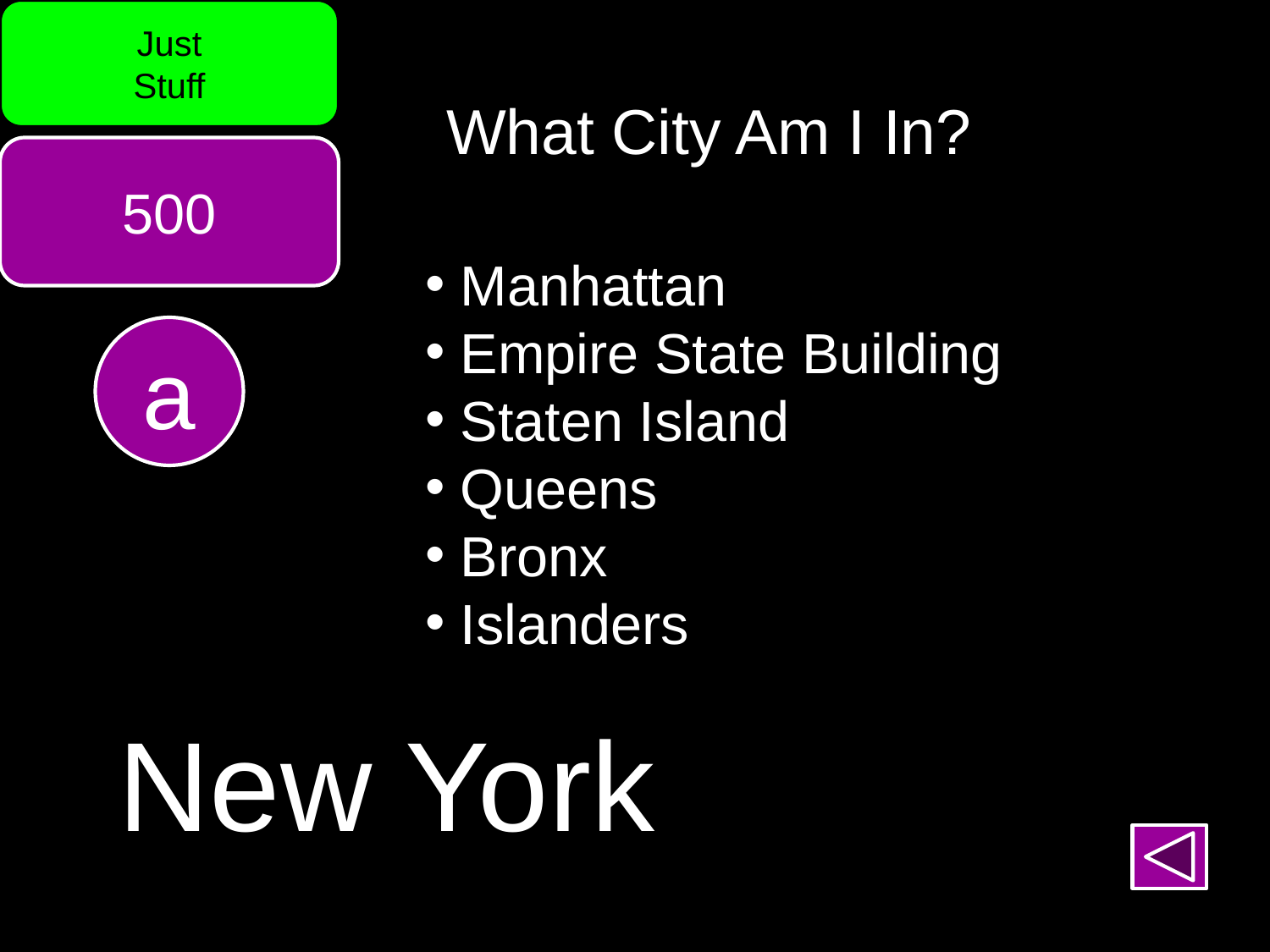

Just
Stuff
What City Am I In?
500
 Manhattan
 Empire State Building
 Staten Island
 Queens
 Bronx
 Islanders
a
New York